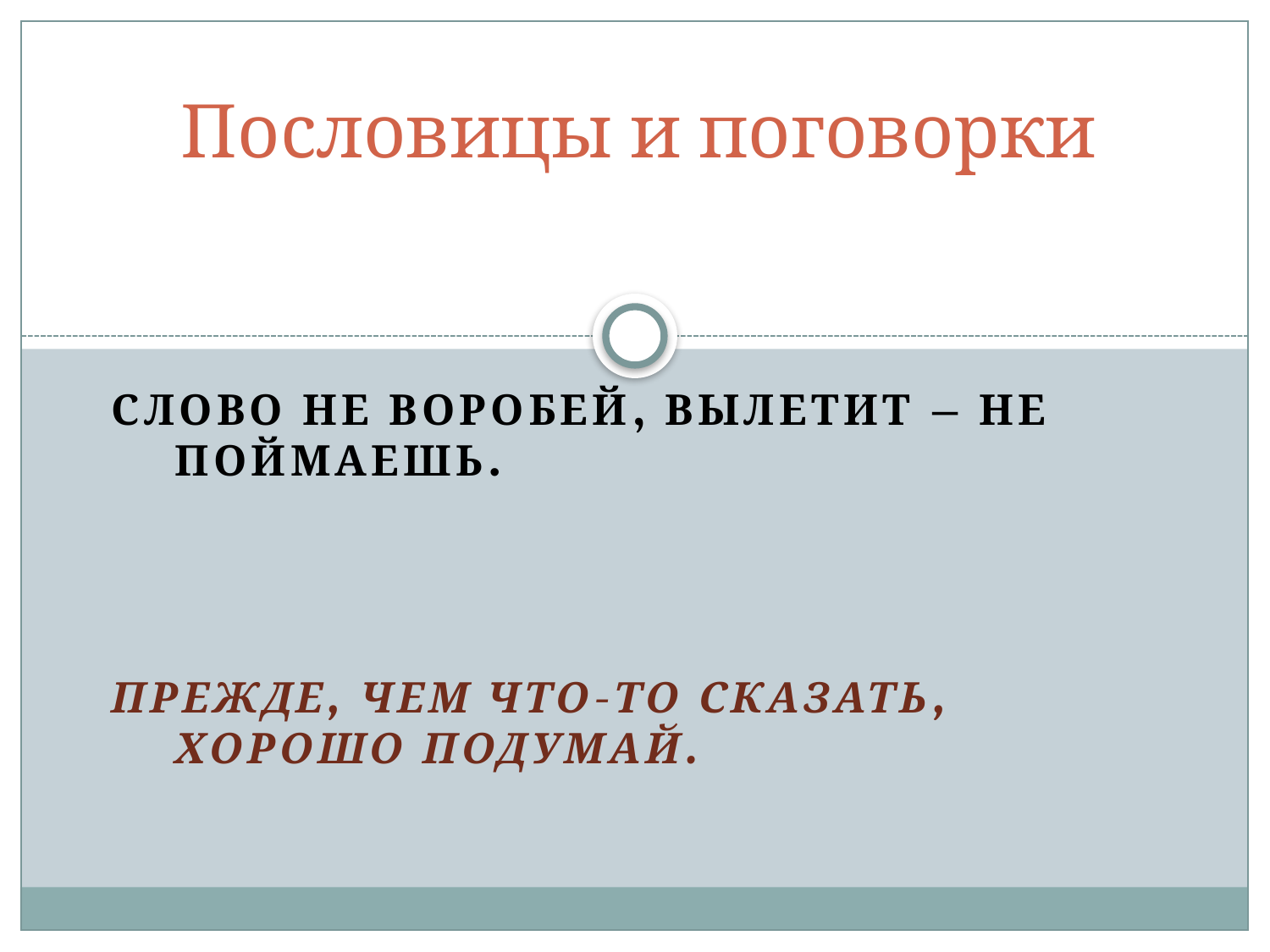

# Пословицы и поговорки
Слово не воробей, вылетит – не поймаешь.

Прежде, чем что-то сказать, хорошо подумай.